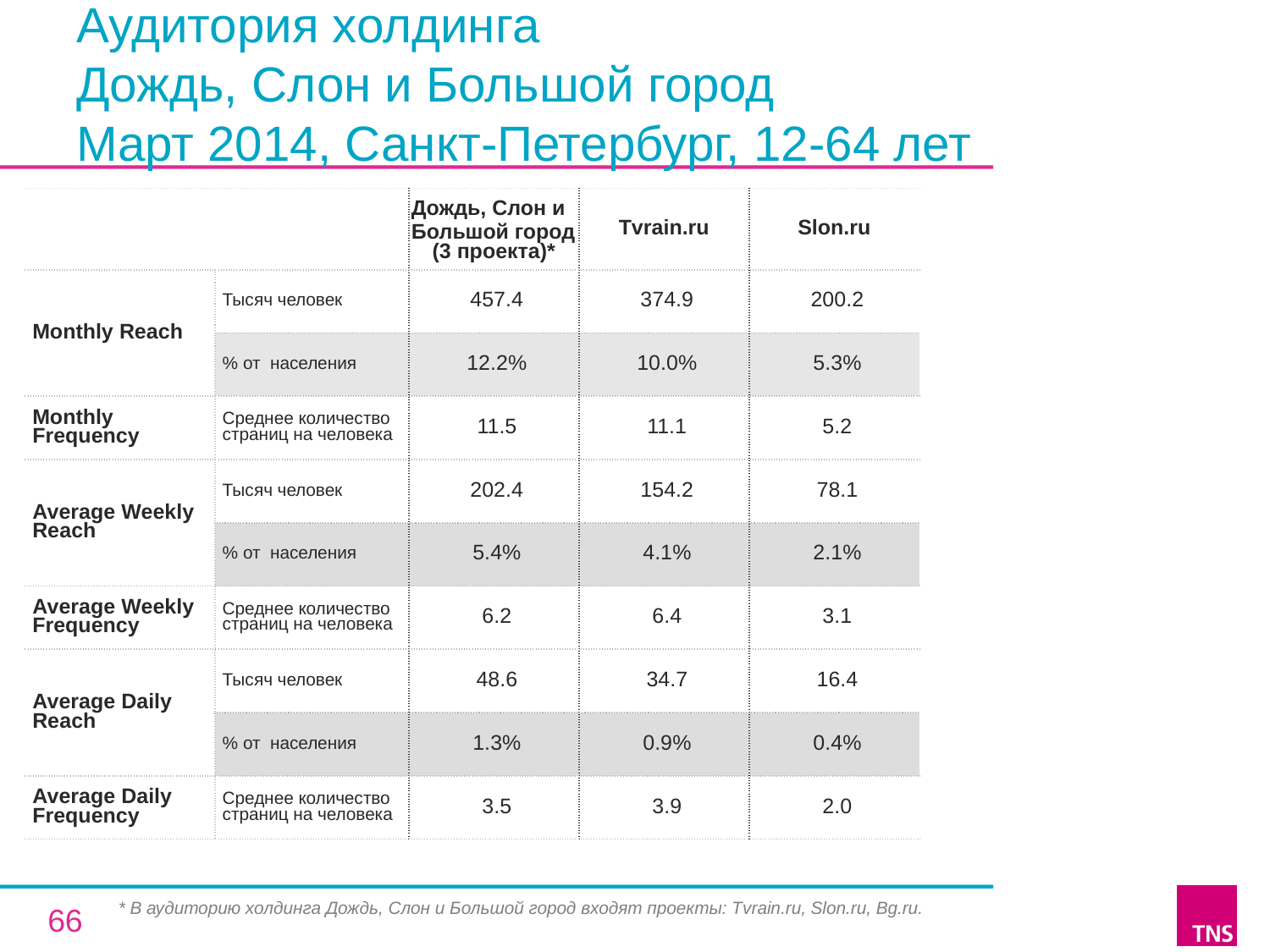

# Аудитория холдинга
Дождь, Слон и Большой город
Март 2014, Санкт-Петербург, 12-64 лет
|  |  | Дождь, Слон и Большой город (3 проекта)\* | Tvrain.ru | Slon.ru |
| --- | --- | --- | --- | --- |
| Monthly Reach | Тысяч человек | 457.4 | 374.9 | 200.2 |
|  | % от населения | 12.2% | 10.0% | 5.3% |
| Monthly Frequency | Среднее количество страниц на человека | 11.5 | 11.1 | 5.2 |
| Average Weekly Reach | Тысяч человек | 202.4 | 154.2 | 78.1 |
|  | % от населения | 5.4% | 4.1% | 2.1% |
| Average Weekly Frequency | Среднее количество страниц на человека | 6.2 | 6.4 | 3.1 |
| Average Daily Reach | Тысяч человек | 48.6 | 34.7 | 16.4 |
|  | % от населения | 1.3% | 0.9% | 0.4% |
| Average Daily Frequency | Среднее количество страниц на человека | 3.5 | 3.9 | 2.0 |
* В аудиторию холдинга Дождь, Слон и Большой город входят проекты: Tvrain.ru, Slon.ru, Bg.ru.
66